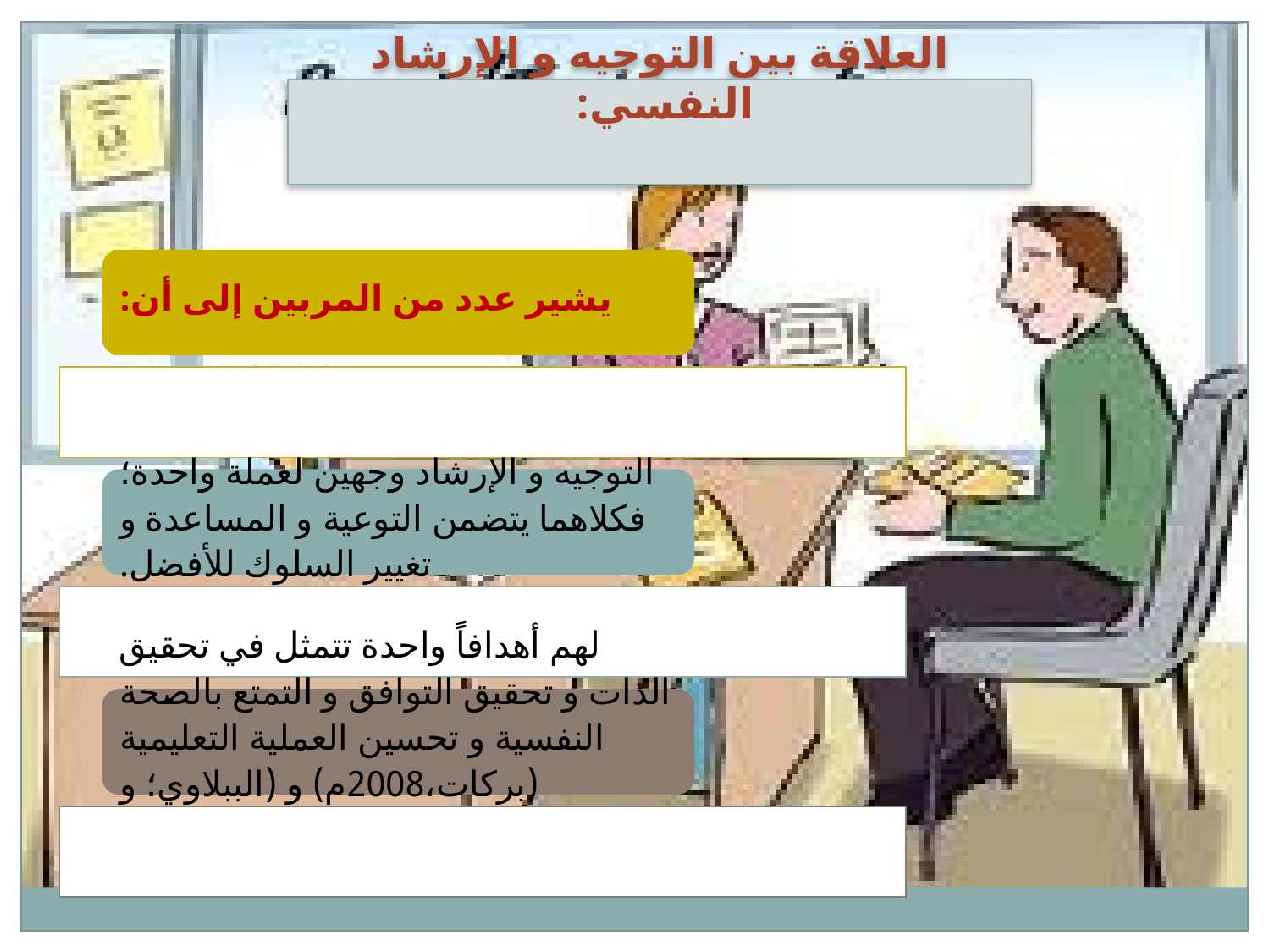

العلاقة بين التوجيه و الإرشاد النفسي:
يشير عدد من المربين إلى أن: